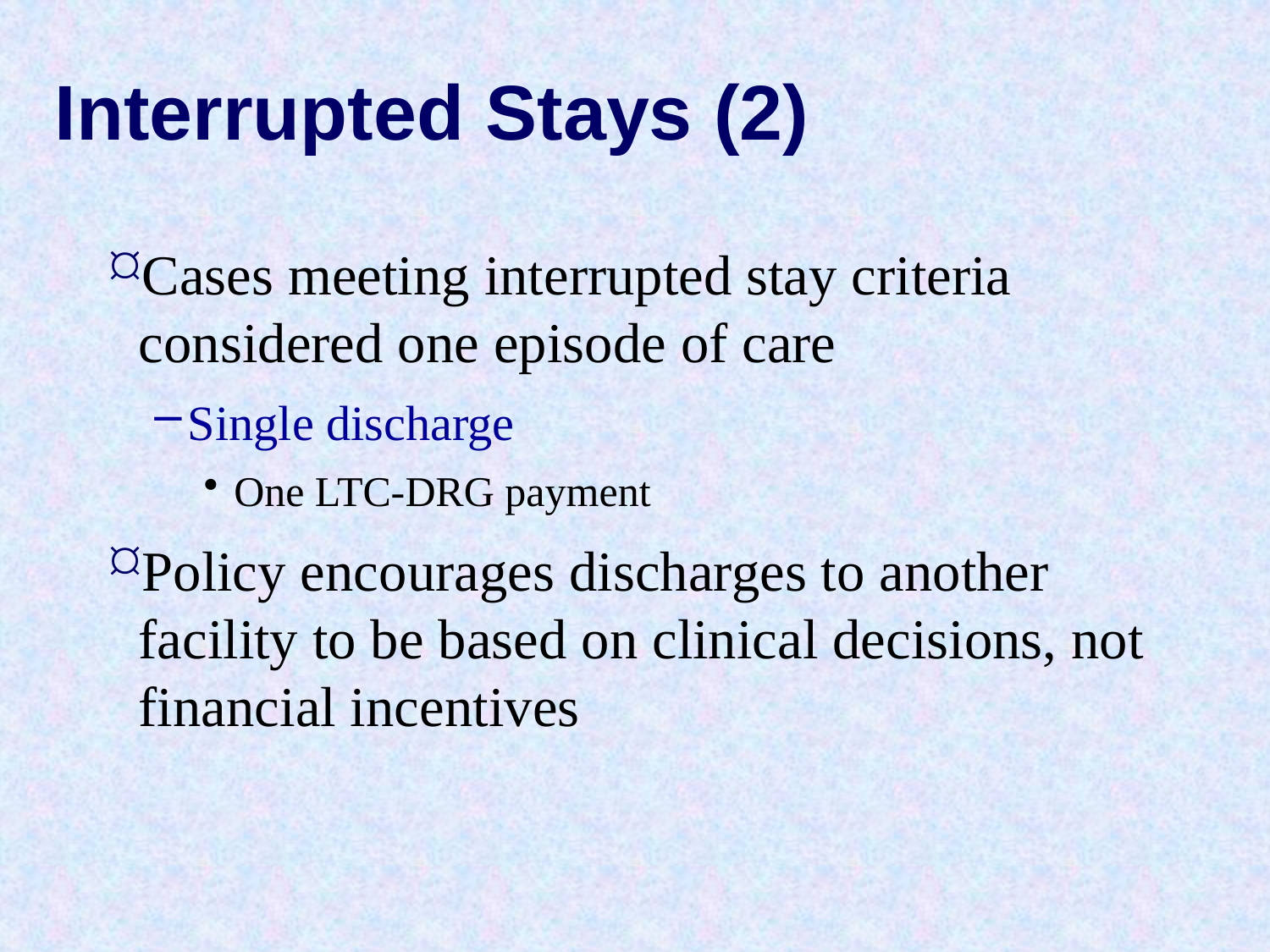

# Interrupted Stays (2)
Cases meeting interrupted stay criteria considered one episode of care
Single discharge
One LTC-DRG payment
Policy encourages discharges to another facility to be based on clinical decisions, not financial incentives